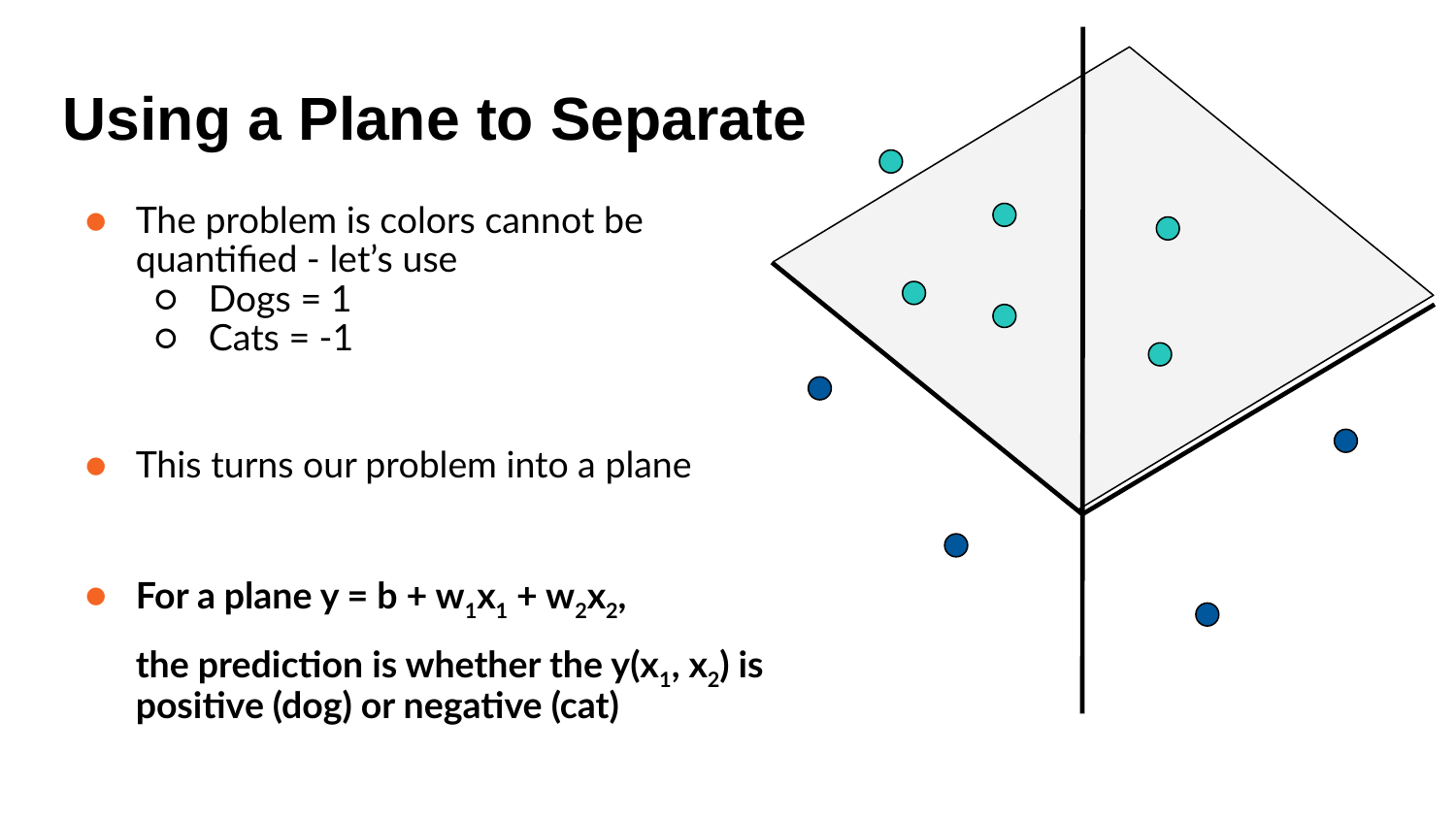

# Using a Plane to Separate

The problem is colors cannot be quantified - let’s use
Dogs = 1
Cats = -1

This turns our problem into a plane

For a plane y = b + w1x1 + w2x2,
the prediction is whether the y(x1, x2) is positive (dog) or negative (cat)